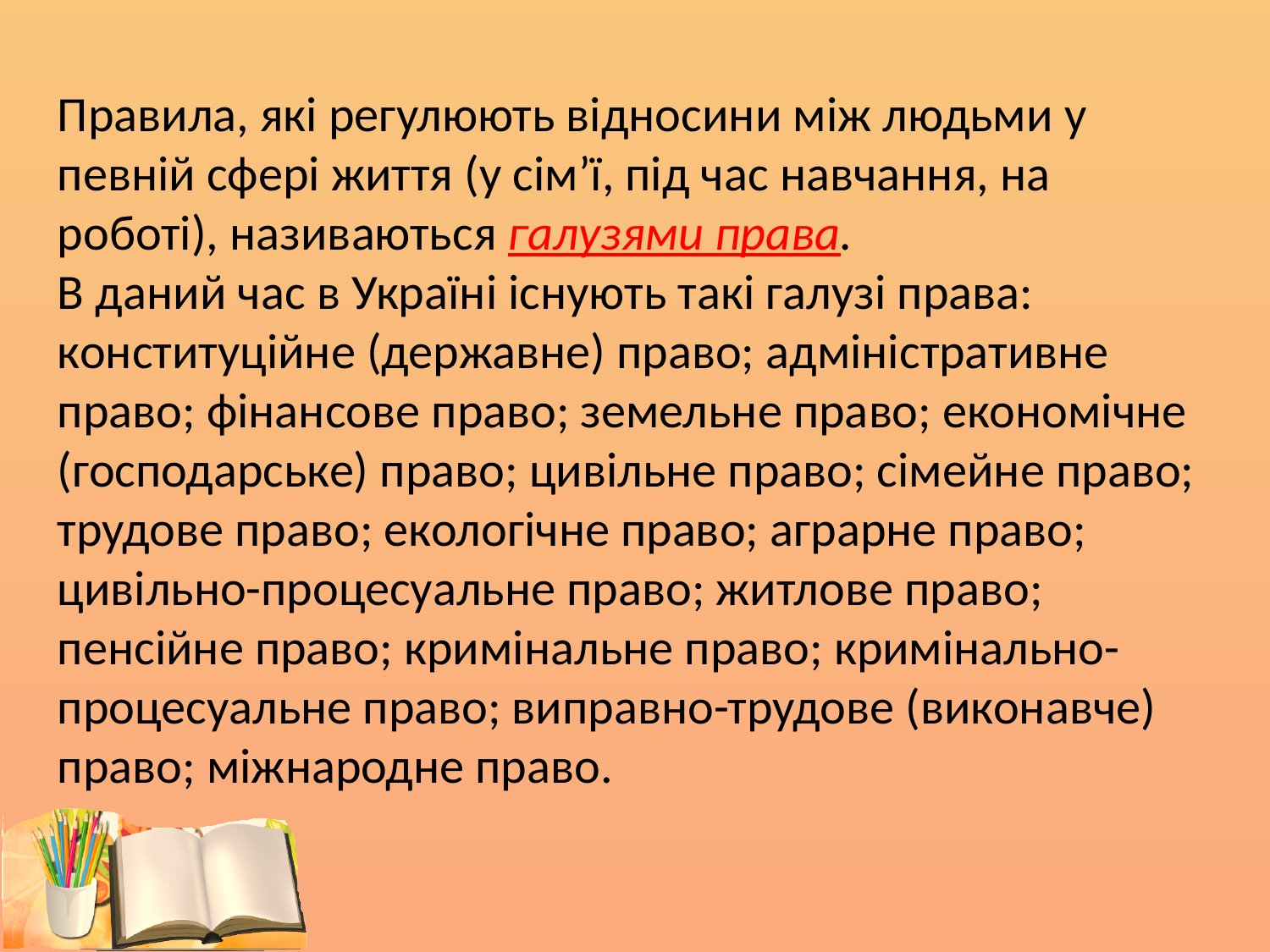

Правила, які регулюють відносини між людьми у певній сфері життя (у сім’ї, під час навчання, на роботі), називаються галузями права.
В даний час в Україні існують такі галузі права: конституційне (державне) право; адміністративне право; фінансове право; земельне право; економічне (господарське) право; цивільне право; сімейне право; трудове право; екологічне право; аграрне право; цивільно-процесуальне право; житлове право; пенсійне право; кримінальне право; кримінально-процесуальне право; виправно-трудове (виконавче) право; міжнародне право.